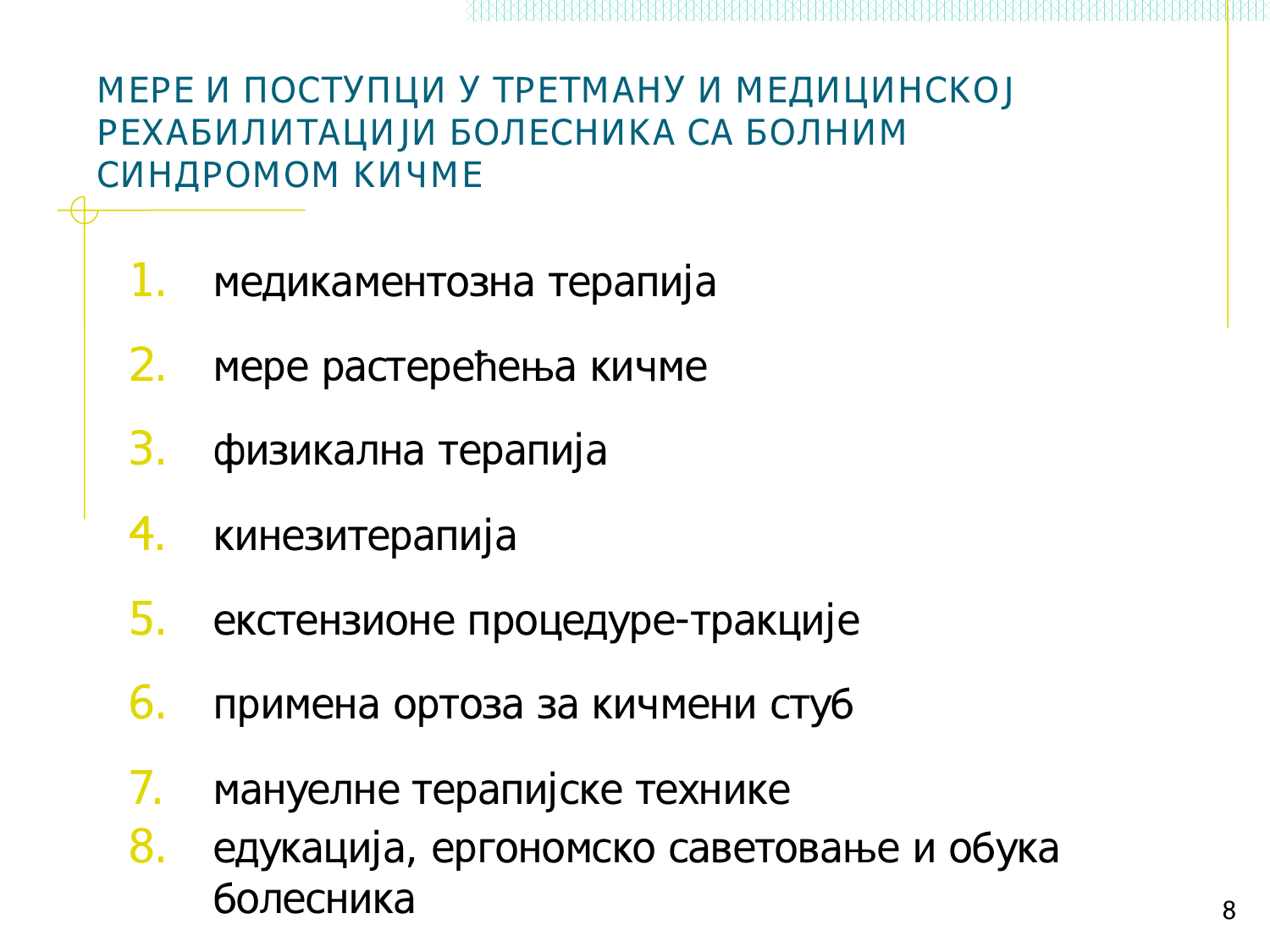

# МЕРЕ И ПОСТУПЦИ У ТРЕТМАНУ И МЕДИЦИНСКОЈ РЕХАБИЛИТАЦИЈИ БОЛЕСНИКА СА БОЛНИМ СИНДРОМОМ КИЧМЕ
медикаментозна терапија
мере растерећења кичме
физикална терапија
кинезитерапија
екстензионе процедуре-тракције
примена ортоза за кичмени стуб
мануелне терапијске технике
едукација, ергономско саветовање и обука болесника

8